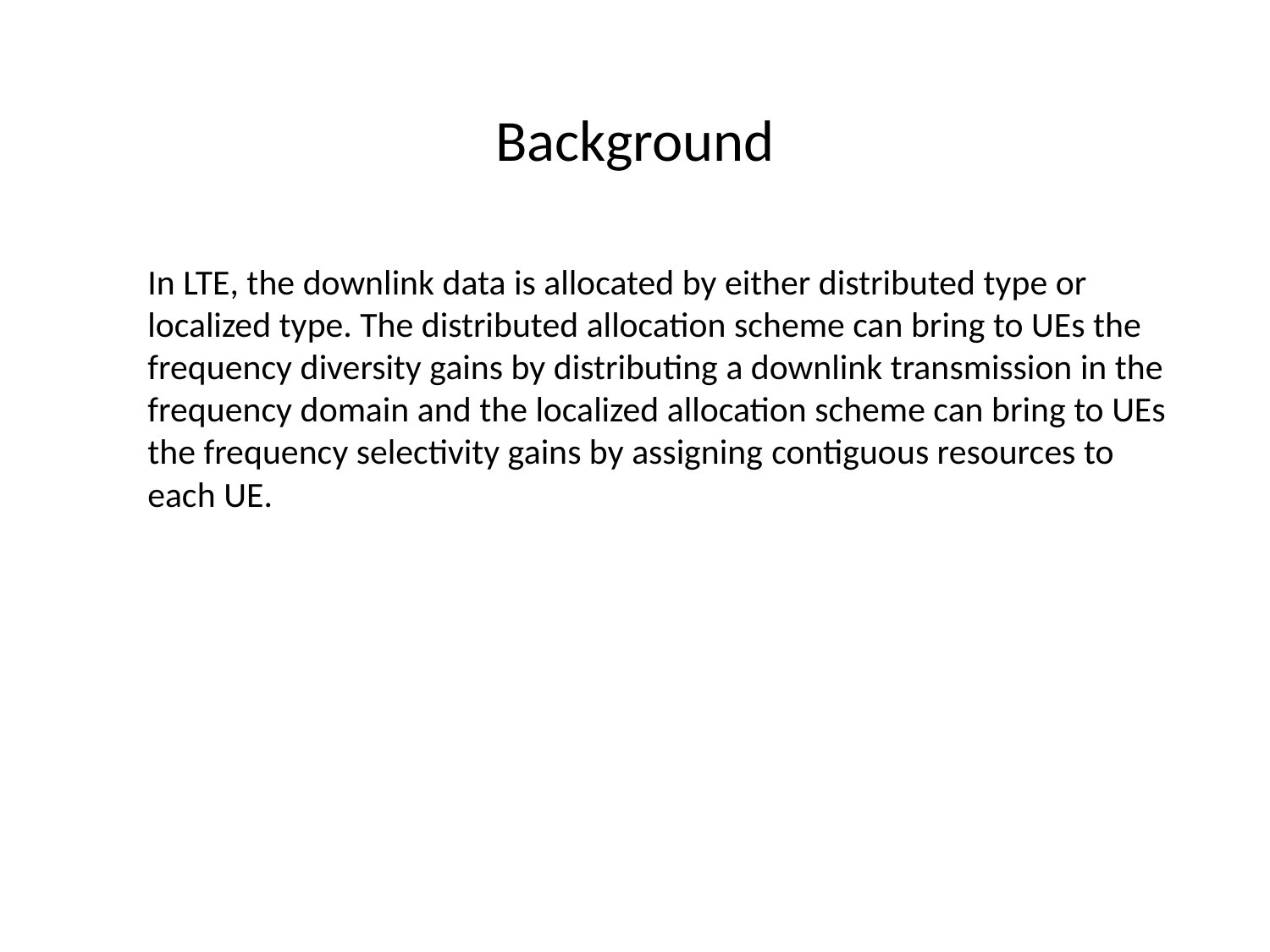

# Background
In LTE, the downlink data is allocated by either distributed type or localized type. The distributed allocation scheme can bring to UEs the frequency diversity gains by distributing a downlink transmission in the frequency domain and the localized allocation scheme can bring to UEs the frequency selectivity gains by assigning contiguous resources to each UE.